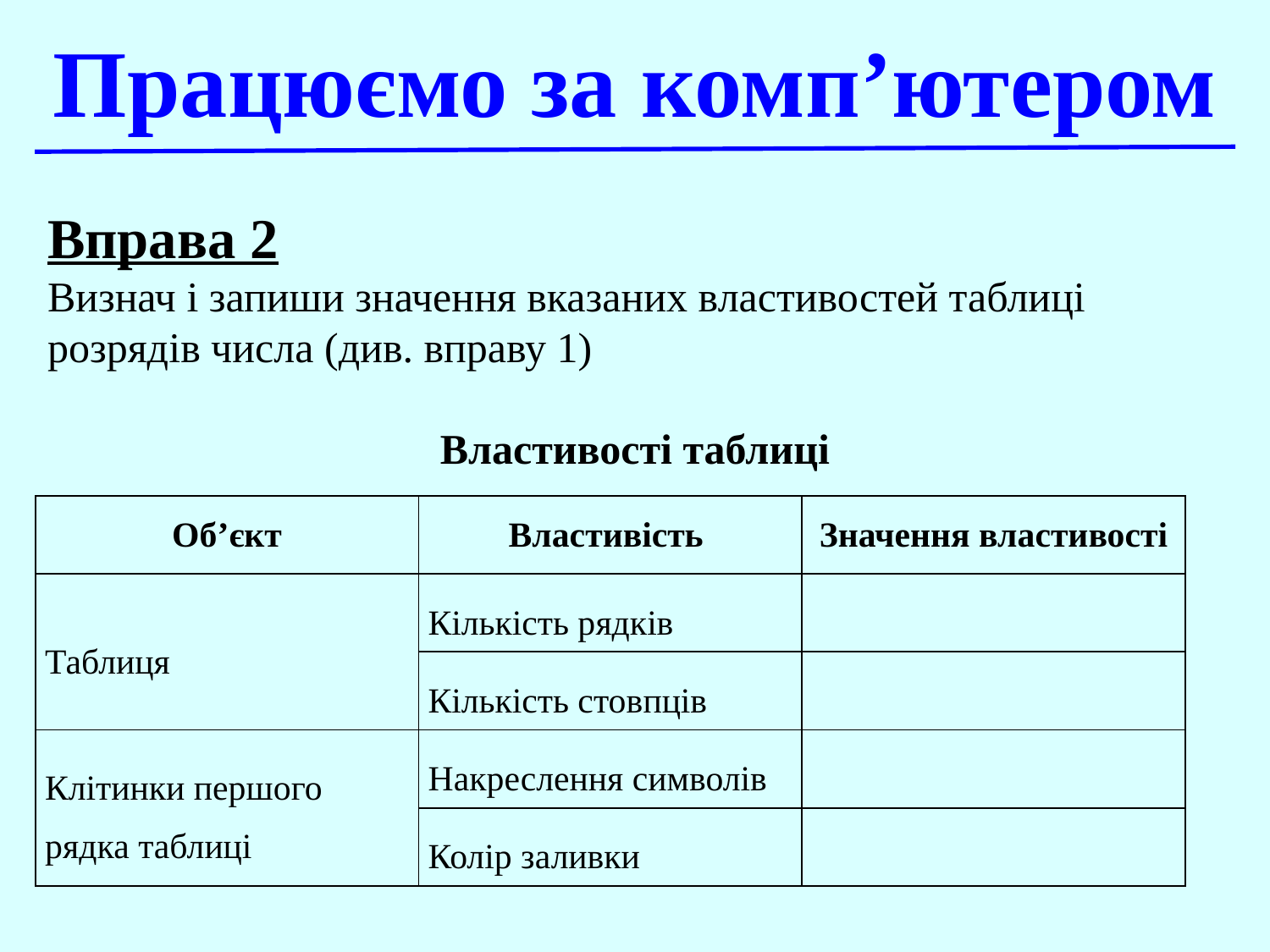

Працюємо за комп’ютером
Вправа 2
Визнач і запиши значення вказаних властивостей таблиці розрядів числа (див. вправу 1)

Властивості таблиці

| Об’єкт | Властивість | Значення властивості |
| --- | --- | --- |
| Таблиця | Кількість рядків |  |
|  | Кількість стовпців |  |
| Клітинки першого рядка таблиці | Накреслення символів |  |
|  | Колір заливки |  |